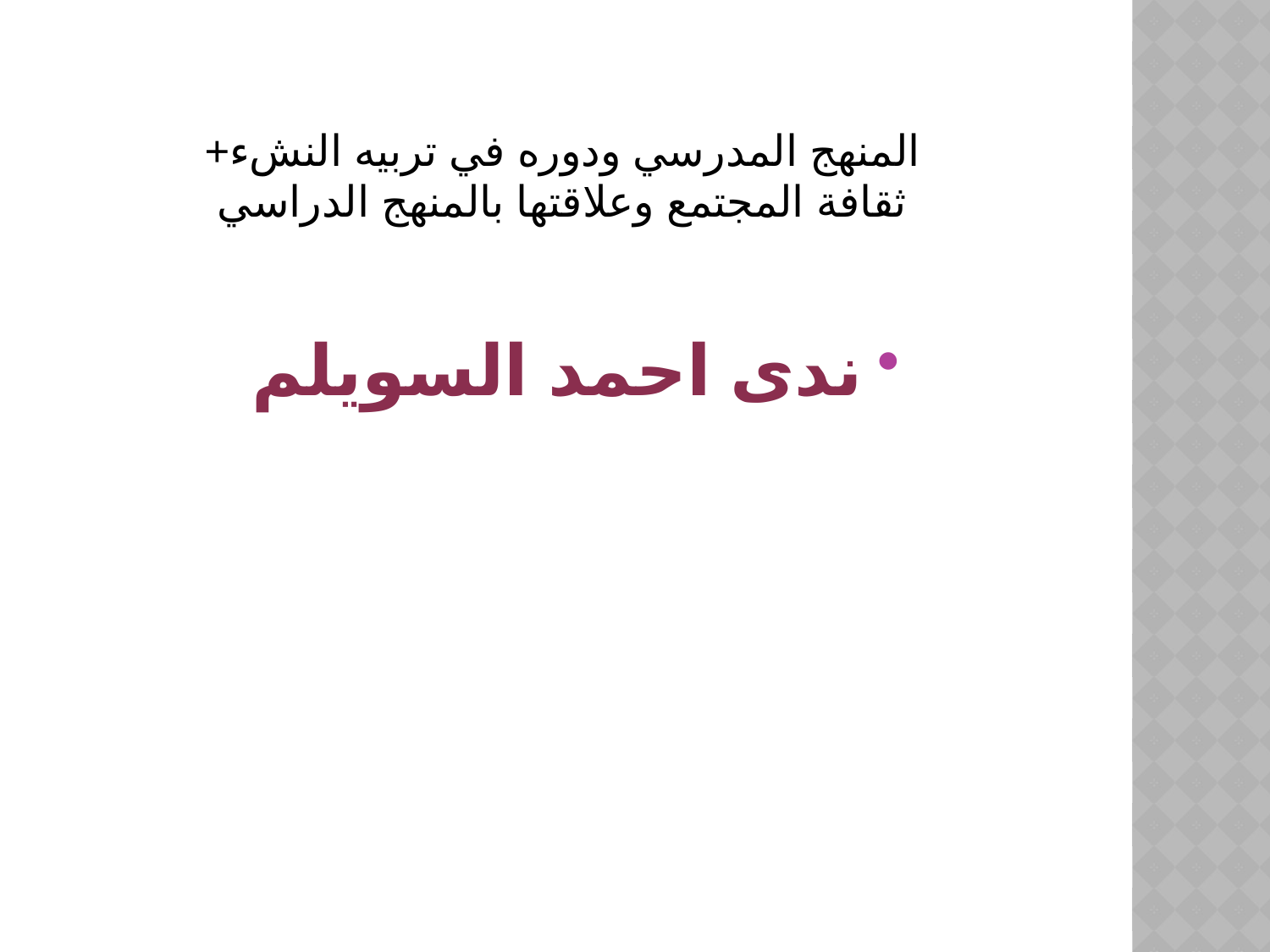

# المنهج المدرسي ودوره في تربيه النشء+ ثقافة المجتمع وعلاقتها بالمنهج الدراسي

ندى احمد السويلم